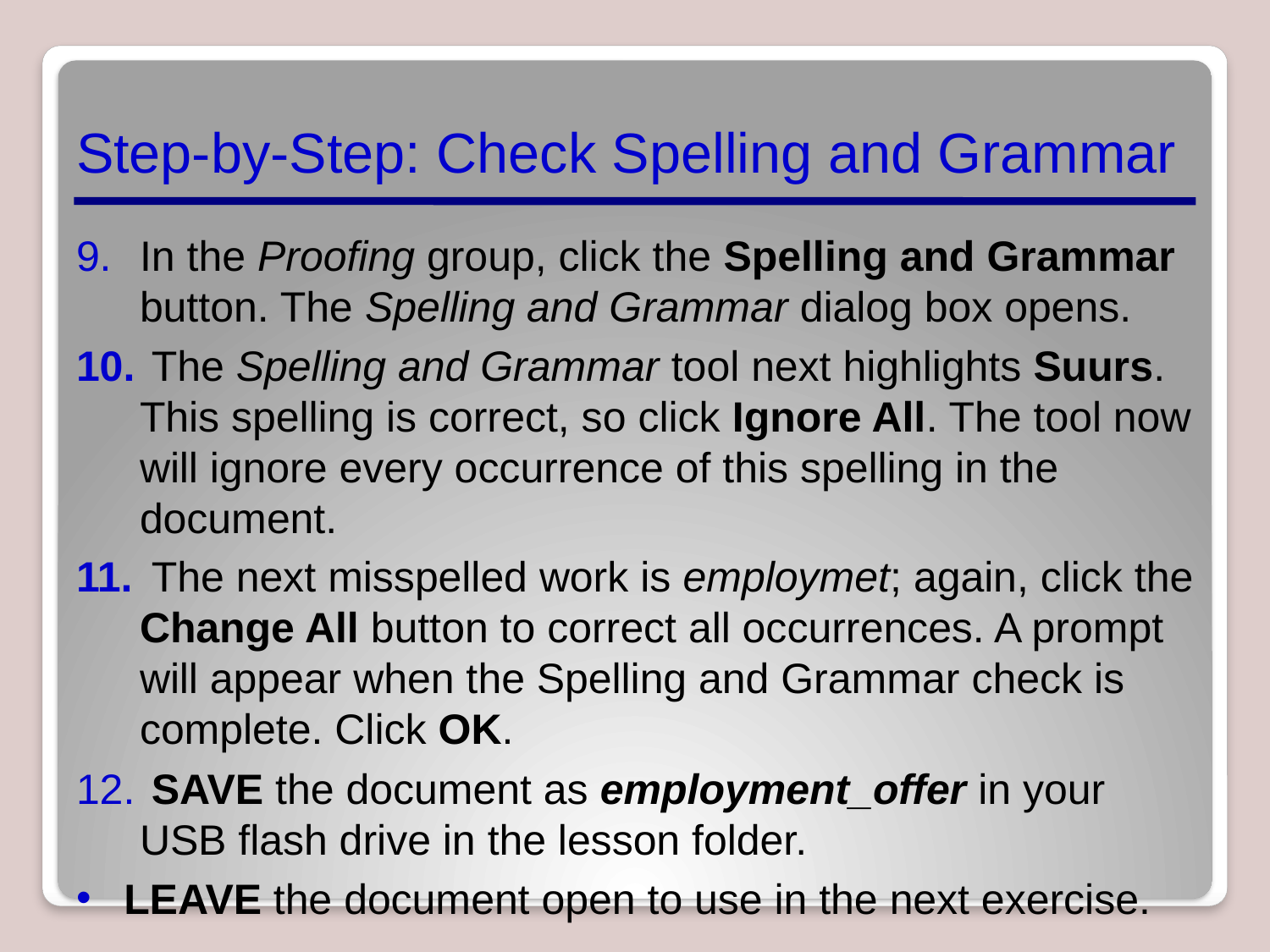

# Step-by-Step: Check Spelling and Grammar
In the Proofing group, click the Spelling and Grammar button. The Spelling and Grammar dialog box opens.
 The Spelling and Grammar tool next highlights Suurs. This spelling is correct, so click Ignore All. The tool now will ignore every occurrence of this spelling in the document.
 The next misspelled work is employmet; again, click the Change All button to correct all occurrences. A prompt will appear when the Spelling and Grammar check is complete. Click OK.
 SAVE the document as employment_offer in your USB flash drive in the lesson folder.
LEAVE the document open to use in the next exercise.